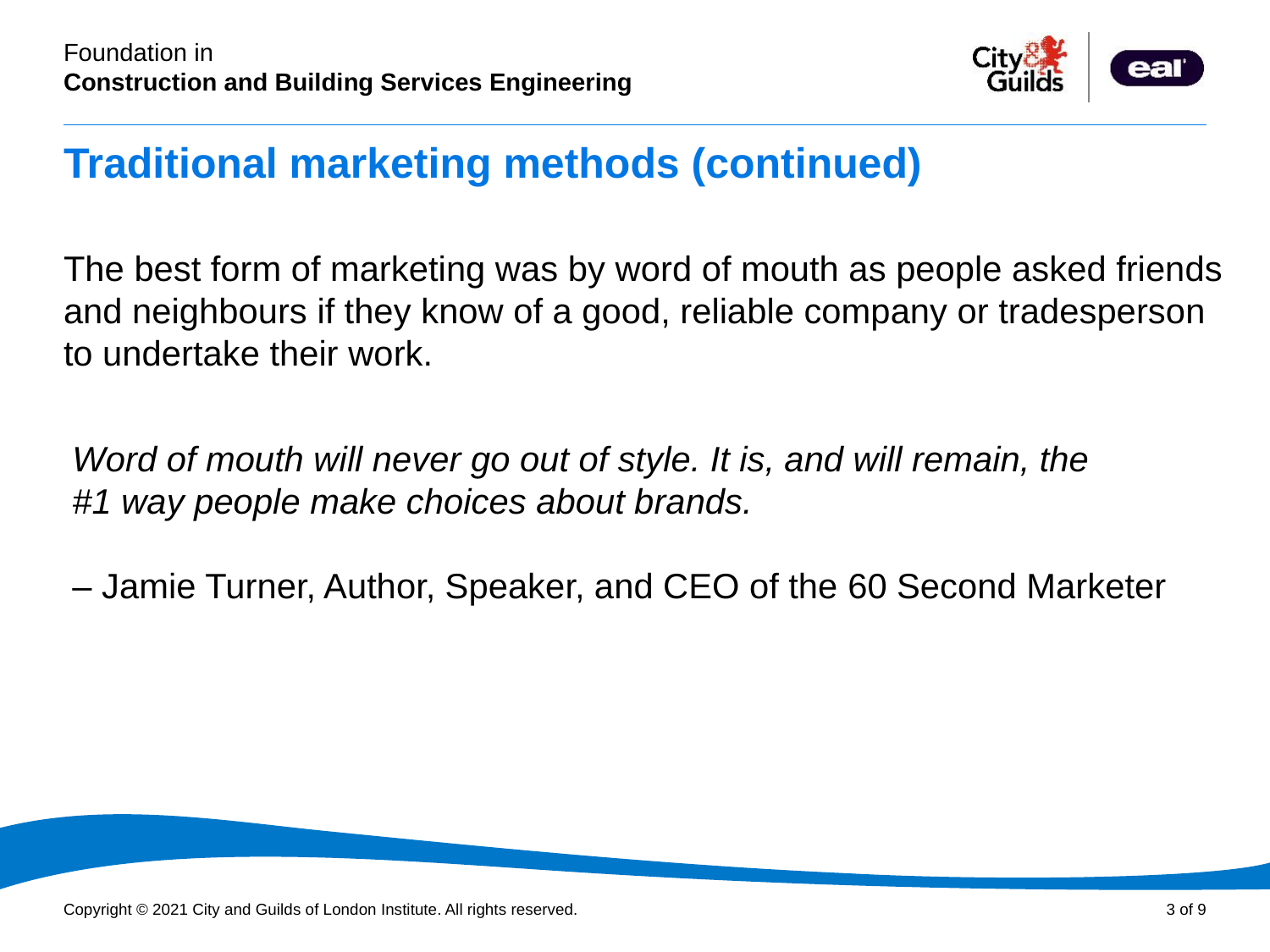

# Traditional marketing methods (continued)
The best form of marketing was by word of mouth as people asked friends and neighbours if they know of a good, reliable company or tradesperson to undertake their work.
Word of mouth will never go out of style. It is, and will remain, the
#1 way people make choices about brands.

– Jamie Turner, Author, Speaker, and CEO of the 60 Second Marketer